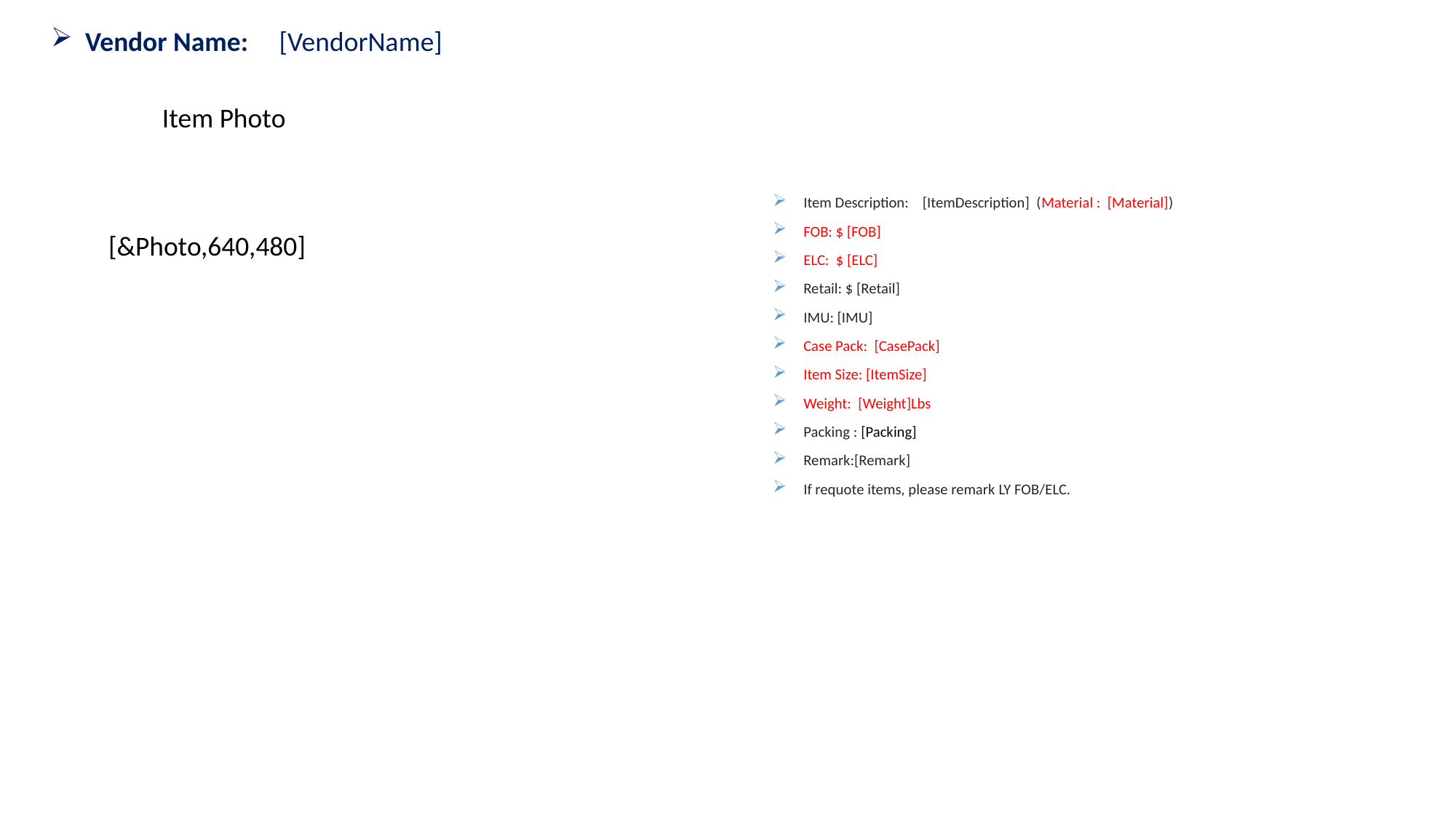

Vendor Name:     [VendorName]
Item Photo
Item Description:    [ItemDescription]  (Material :  [Material])
FOB: $ [FOB]
ELC:  $ [ELC]
Retail: $ [Retail]
IMU: [IMU]
Case Pack:  [CasePack]
Item Size: [ItemSize]
Weight:  [Weight]Lbs
Packing : [Packing]
Remark:[Remark]
If requote items, please remark LY FOB/ELC.
[&Photo,640,480]